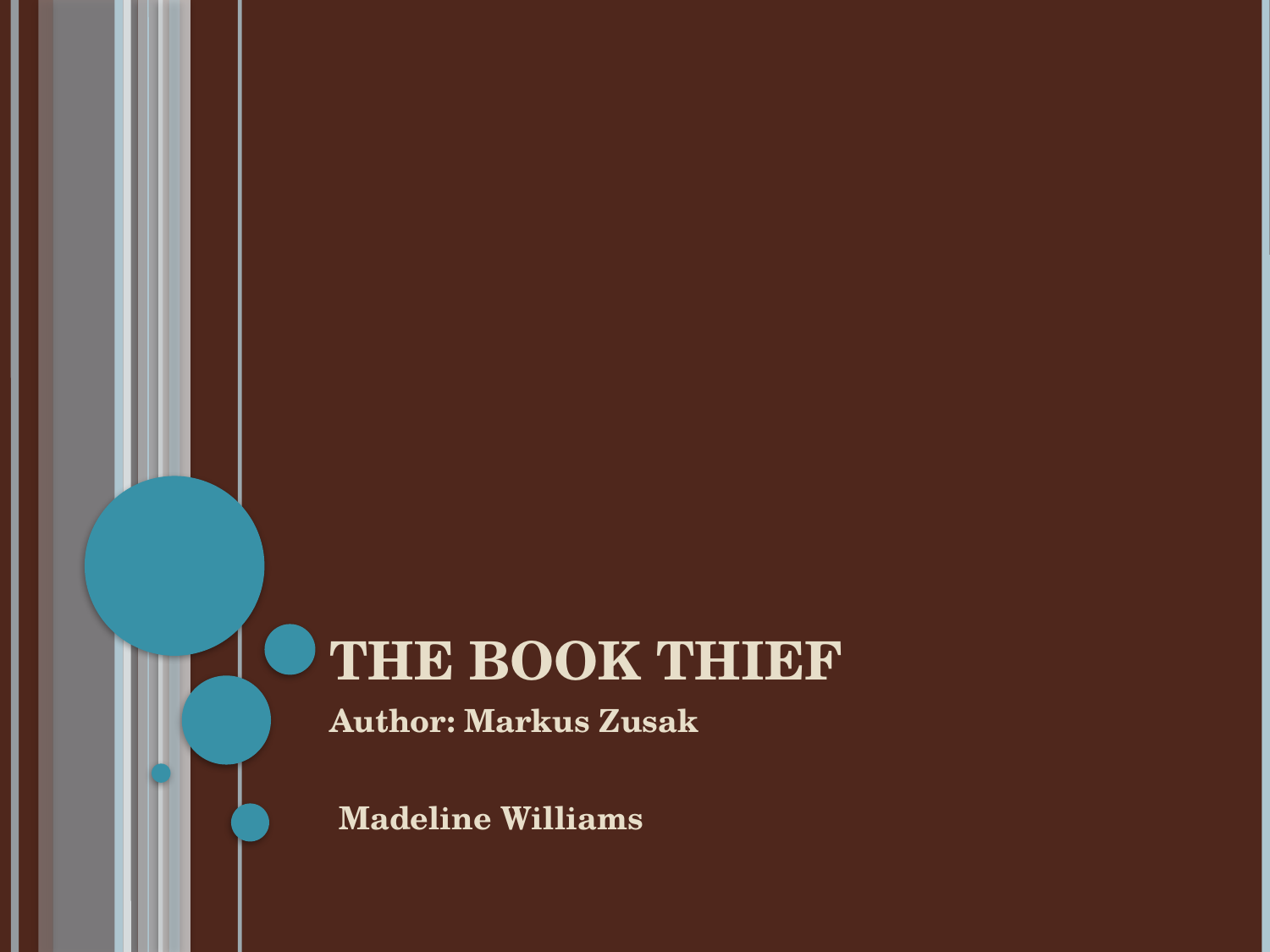

# The Book Thief
Author: Markus Zusak

 Madeline Williams